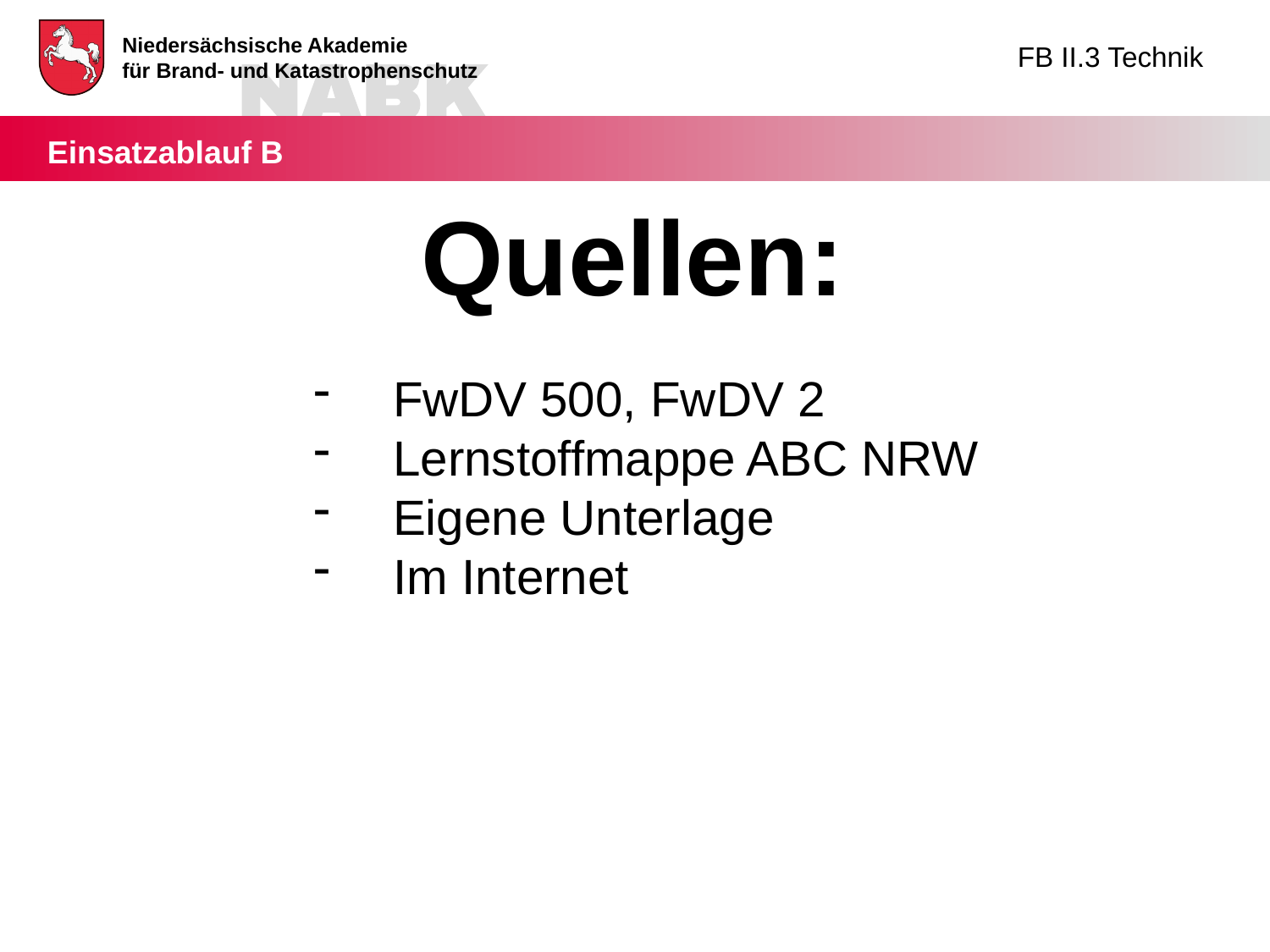

Quellen:
FwDV 500, FwDV 2
Lernstoffmappe ABC NRW
Eigene Unterlage
Im Internet